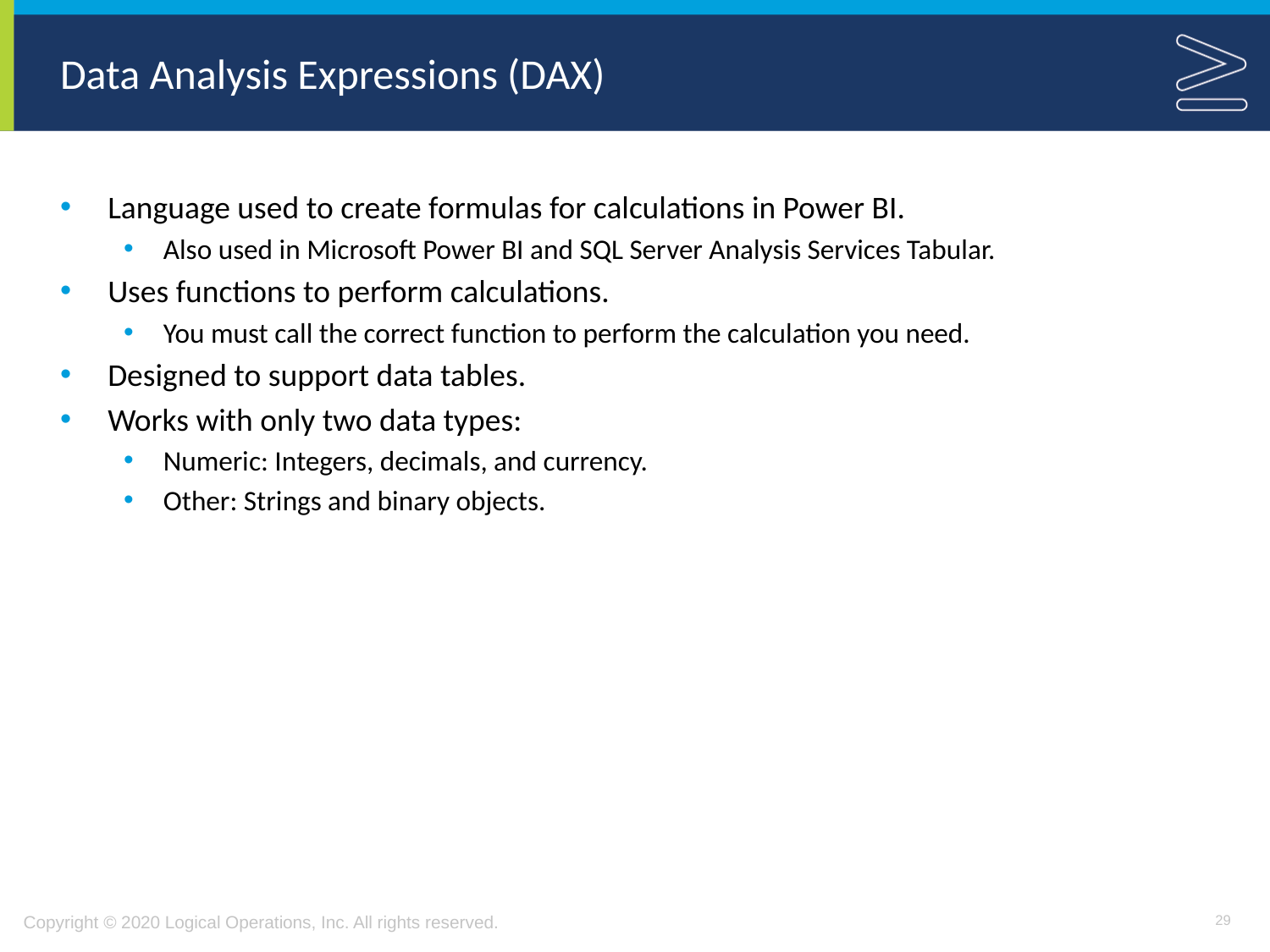

# Data Analysis Expressions (DAX)
Language used to create formulas for calculations in Power BI.
Also used in Microsoft Power BI and SQL Server Analysis Services Tabular.
Uses functions to perform calculations.
You must call the correct function to perform the calculation you need.
Designed to support data tables.
Works with only two data types:
Numeric: Integers, decimals, and currency.
Other: Strings and binary objects.

29